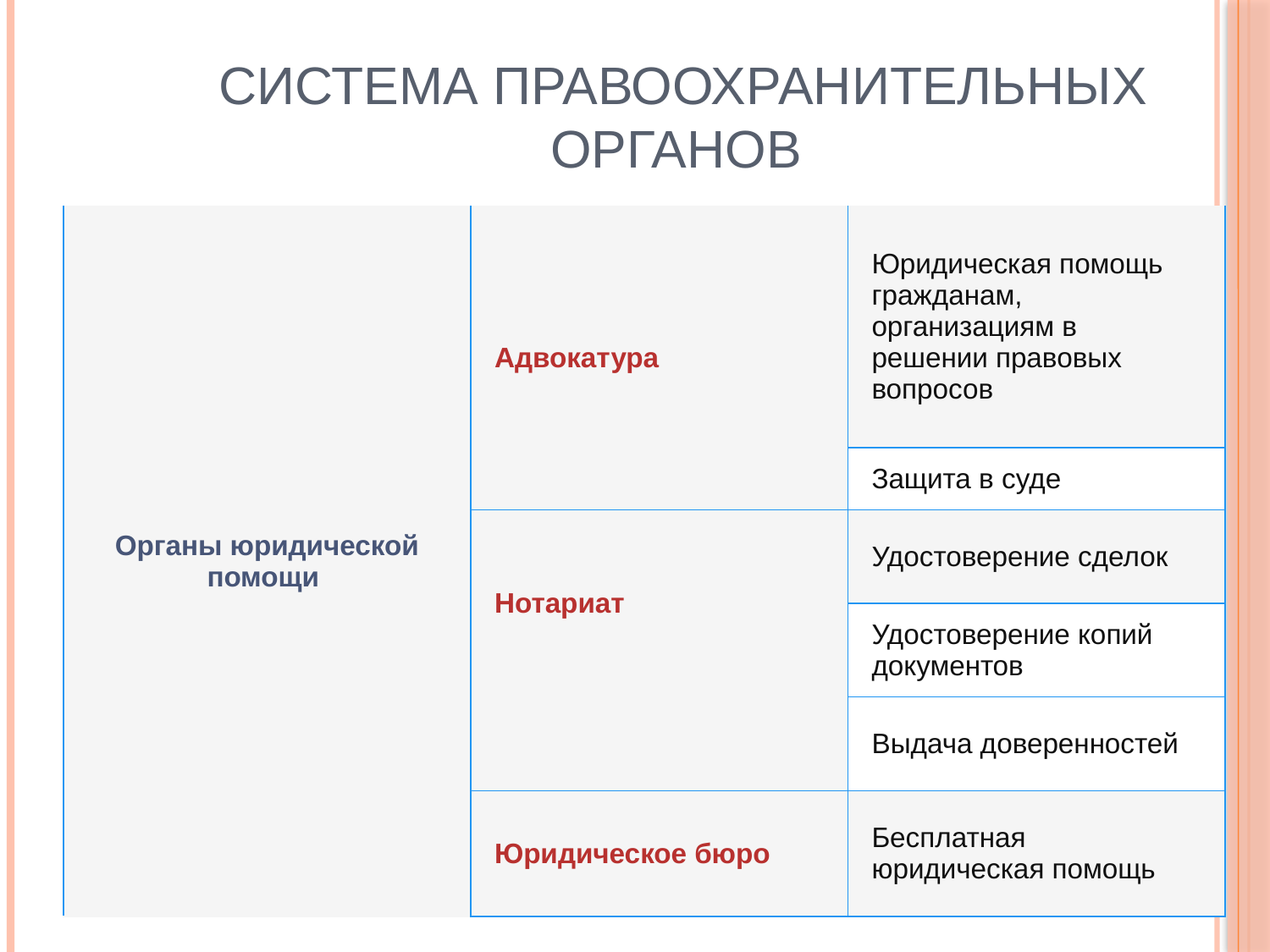

# Система правоохранительных органов
| Органы юридической помощи | Адвокатура | Юридическая помощь гражданам, организациям в решении правовых вопросов |
| --- | --- | --- |
|  |  | Защита в суде |
|  | Нотариат | Удостоверение сделок |
|  |  | Удостоверение копий документов |
|  |  | Выдача доверенностей |
|  | Юридическое бюро | Бесплатная юридическая помощь |